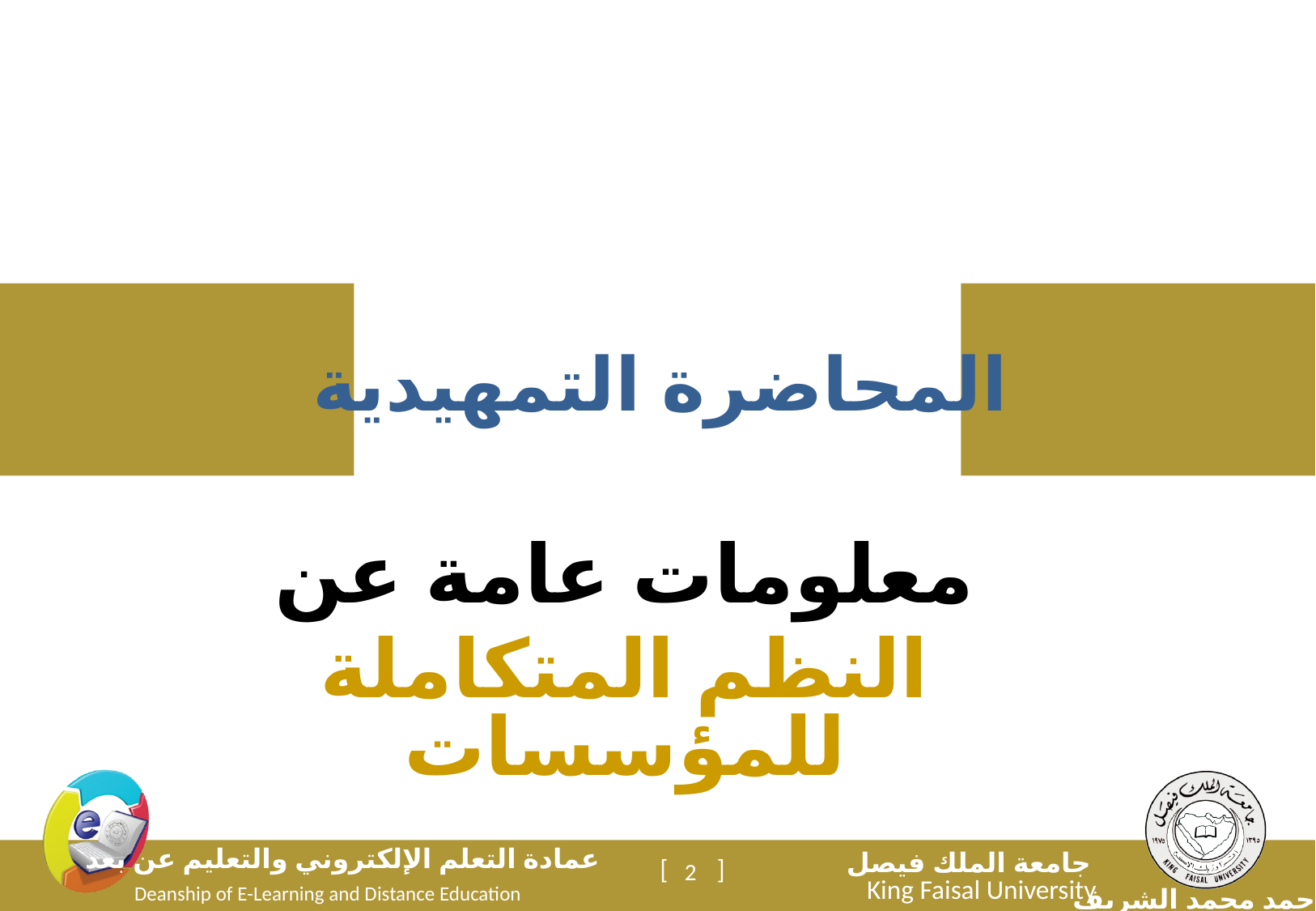

# المحاضرة التمهيدية
معلومات عامة عن
النظم المتكاملة للمؤسسات
2